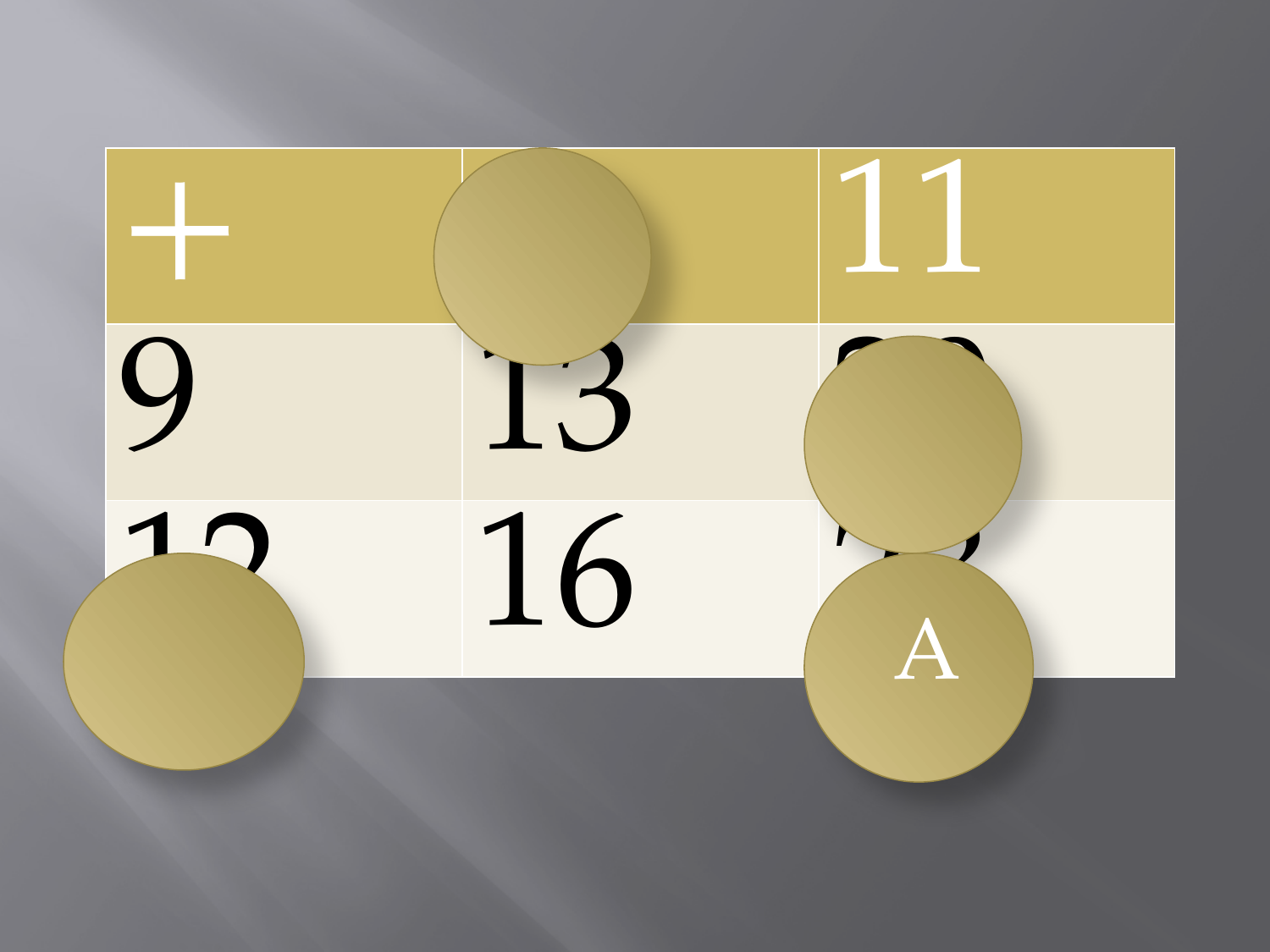

| + | 4 | 11 |
| --- | --- | --- |
| 9 | 13 | 20 |
| 12 | 16 | 23 |

  A